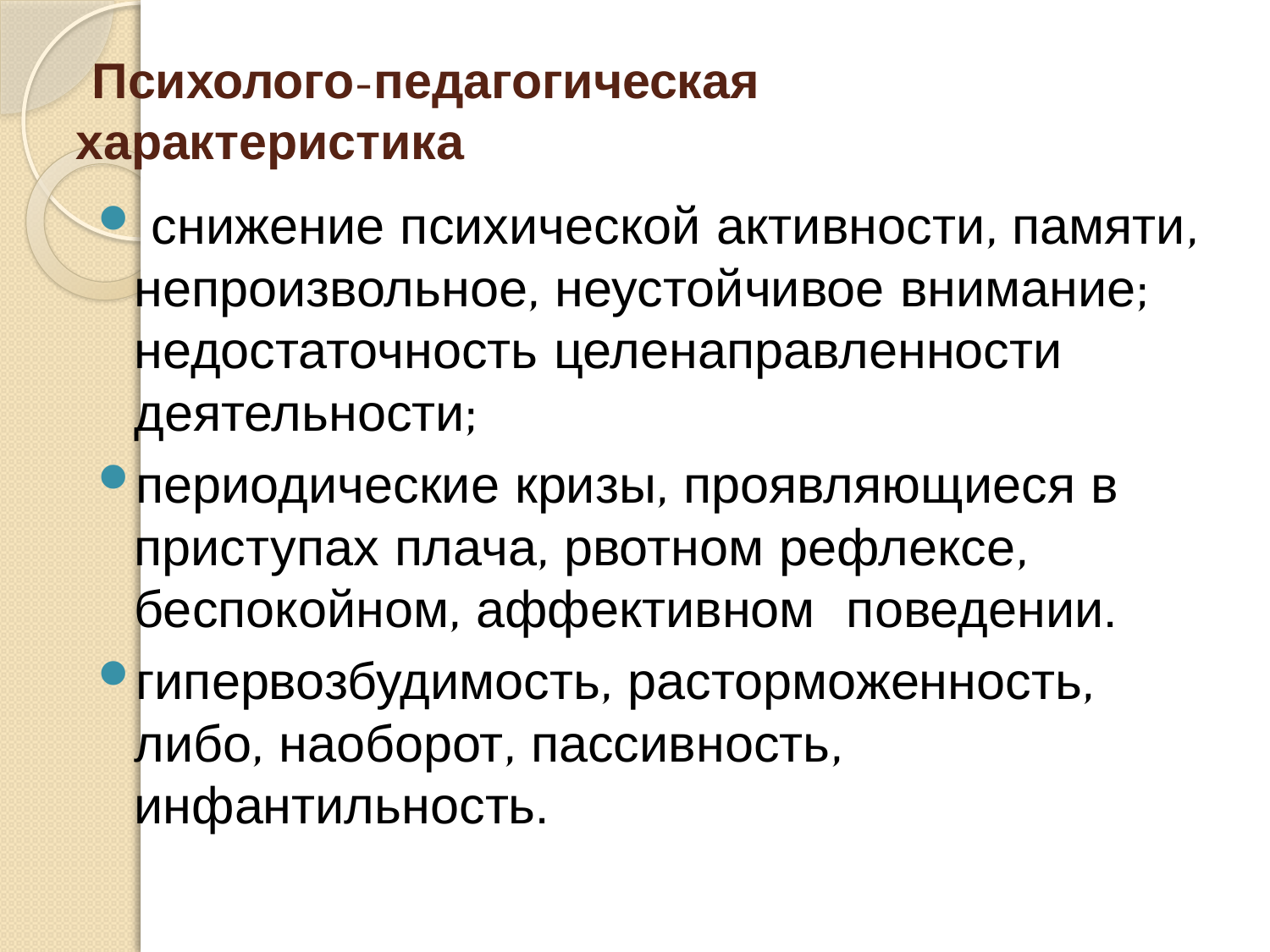

# Психолого-педагогическая   характеристика
 снижение психической активности, памяти, непроизвольное, неустойчивое внимание; недостаточность целенаправленности деятельности;
периодические кризы, проявляющиеся в приступах плача, рвотном рефлексе, беспокойном, аффективном  поведении.
гипервозбудимость, расторможенность, либо, наоборот, пассивность, инфантильность.